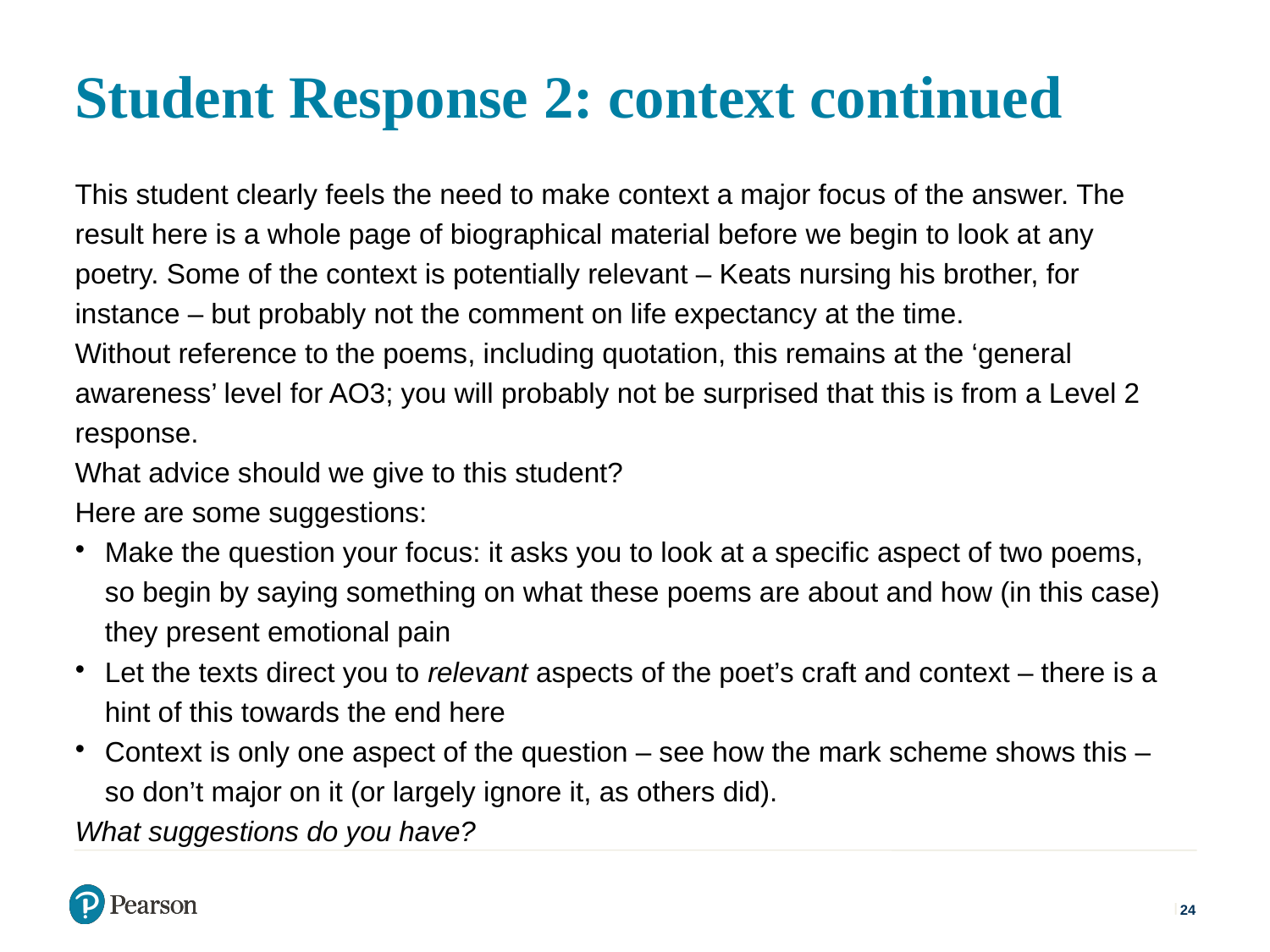

Student Response 2: context continued
This student clearly feels the need to make context a major focus of the answer. The result here is a whole page of biographical material before we begin to look at any poetry. Some of the context is potentially relevant – Keats nursing his brother, for instance – but probably not the comment on life expectancy at the time.
Without reference to the poems, including quotation, this remains at the ‘general awareness’ level for AO3; you will probably not be surprised that this is from a Level 2 response.
What advice should we give to this student?
Here are some suggestions:
Make the question your focus: it asks you to look at a specific aspect of two poems, so begin by saying something on what these poems are about and how (in this case) they present emotional pain
Let the texts direct you to relevant aspects of the poet’s craft and context – there is a hint of this towards the end here
Context is only one aspect of the question – see how the mark scheme shows this – so don’t major on it (or largely ignore it, as others did).
What suggestions do you have?

24